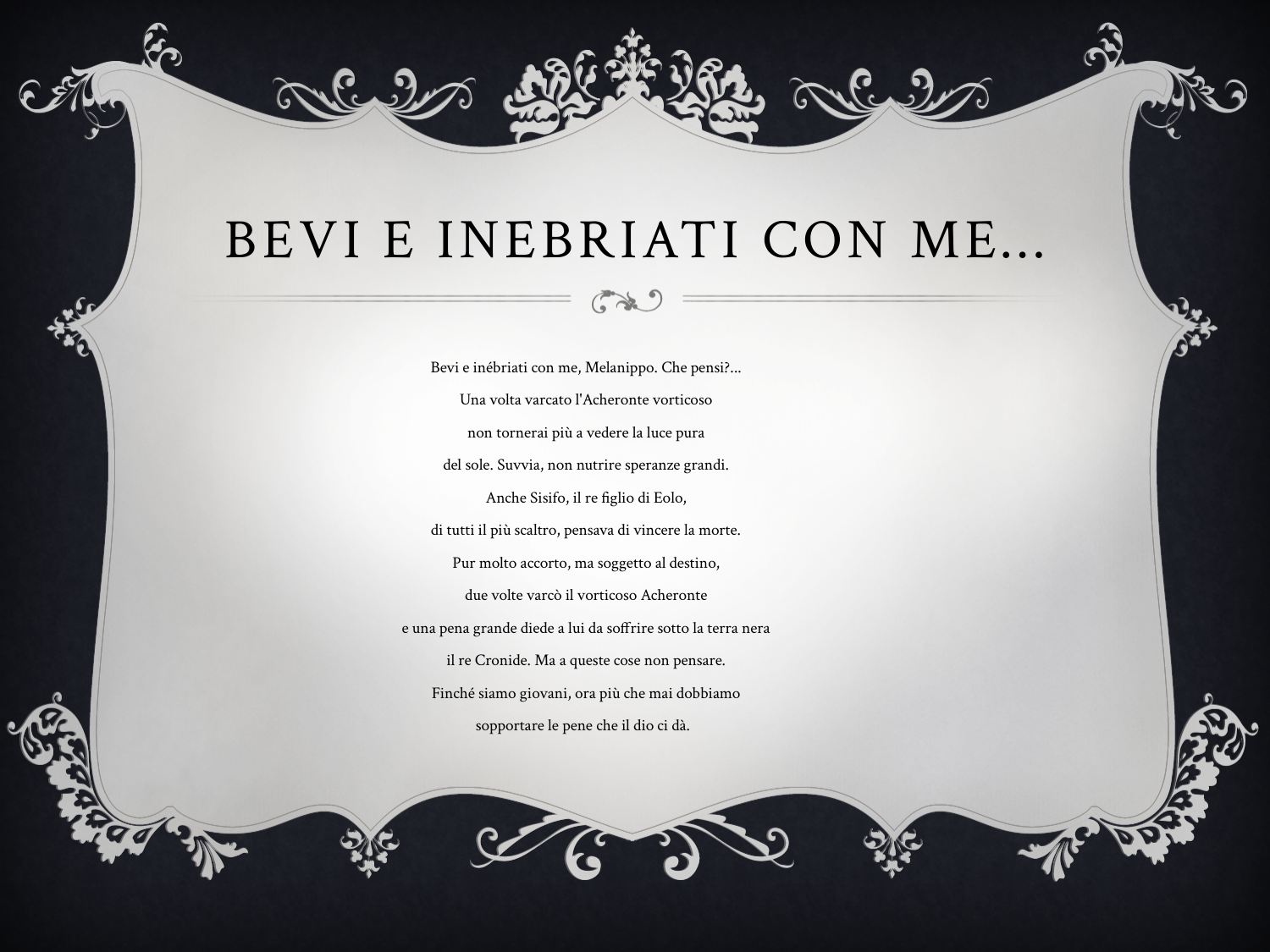

# Bevi e inebriati con me…

Bevi e inébriati con me, Melanippo. Che pensi?...
Una volta varcato l'Acheronte vorticoso
non tornerai più a vedere la luce pura
del sole. Suvvia, non nutrire speranze grandi.
Anche Sisifo, il re figlio di Eolo,
di tutti il più scaltro, pensava di vincere la morte.
Pur molto accorto, ma soggetto al destino,
due volte varcò il vorticoso Acheronte
e una pena grande diede a lui da soffrire sotto la terra nera
il re Cronide. Ma a queste cose non pensare.
Finché siamo giovani, ora più che mai dobbiamo
sopportare le pene che il dio ci dà.